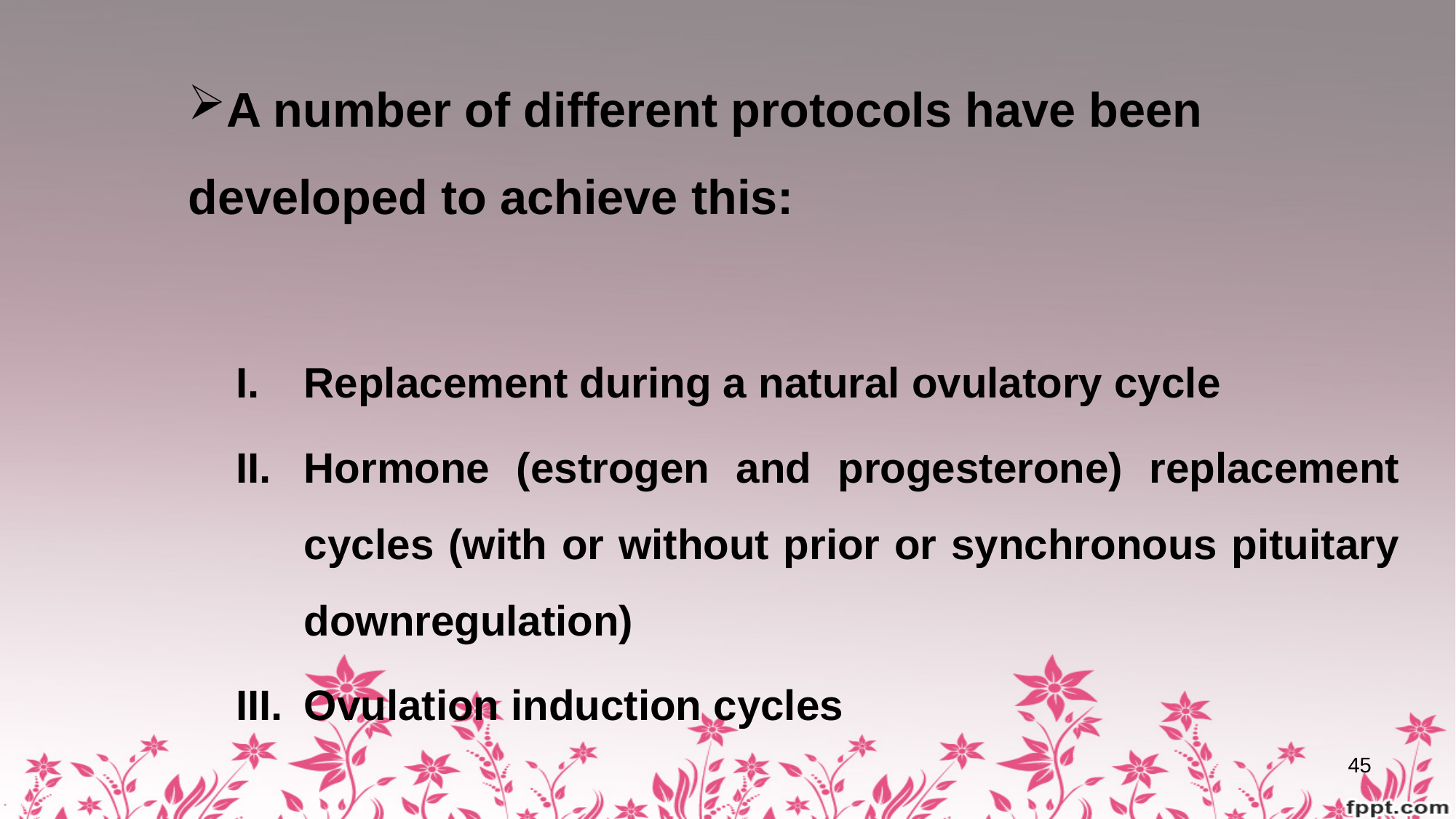

A number of different protocols have been developed to achieve this:

Replacement during a natural ovulatory cycle
Hormone (estrogen and progesterone) replacement cycles (with or without prior or synchronous pituitary downregulation)
Ovulation induction cycles

45